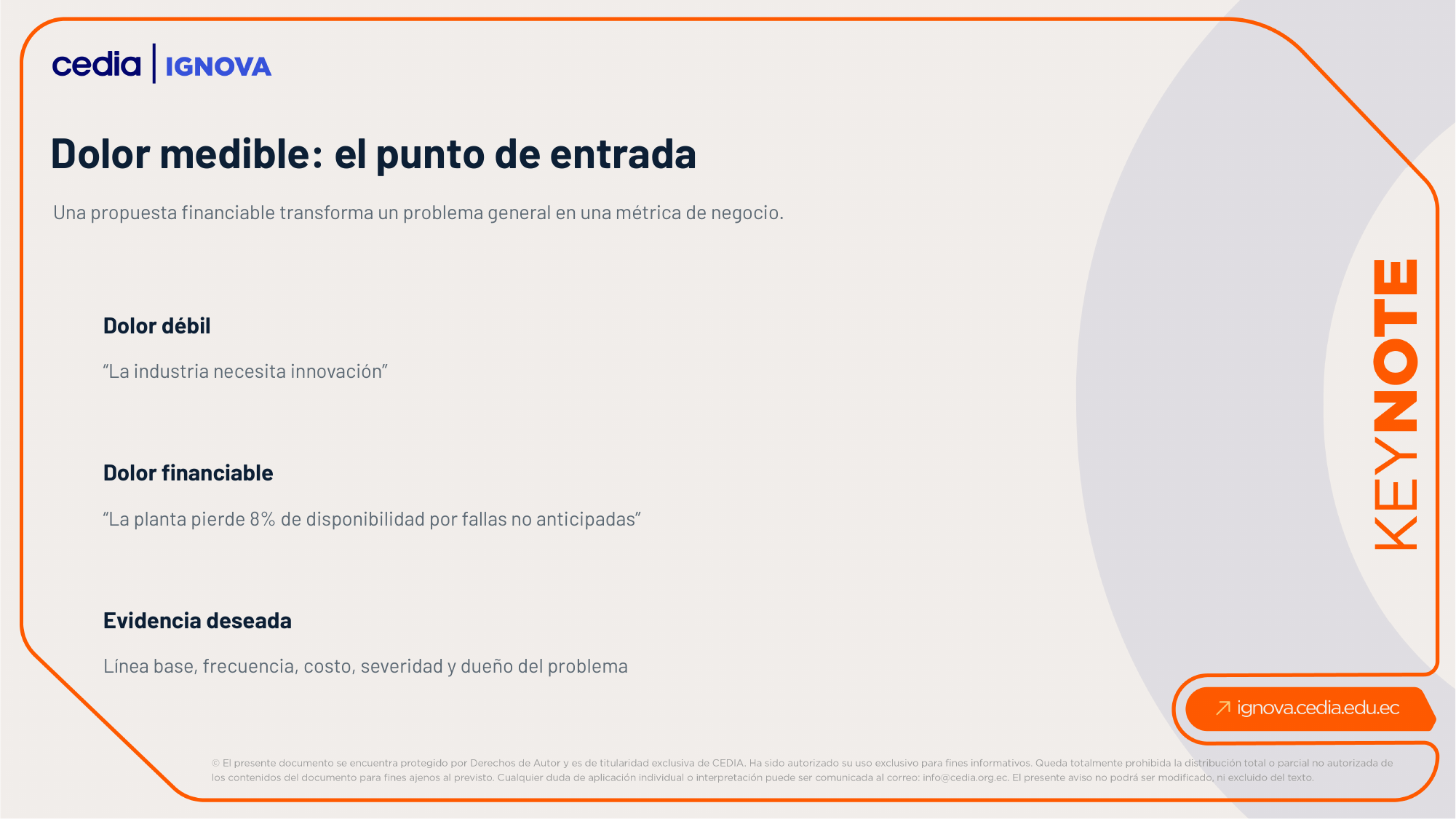

Dolor medible: el punto de entrada
Una propuesta financiable transforma un problema general en una métrica de negocio.
Dolor débil
“La industria necesita innovación”
Dolor financiable
“La planta pierde 8% de disponibilidad por fallas no anticipadas”
Evidencia deseada
Línea base, frecuencia, costo, severidad y dueño del problema